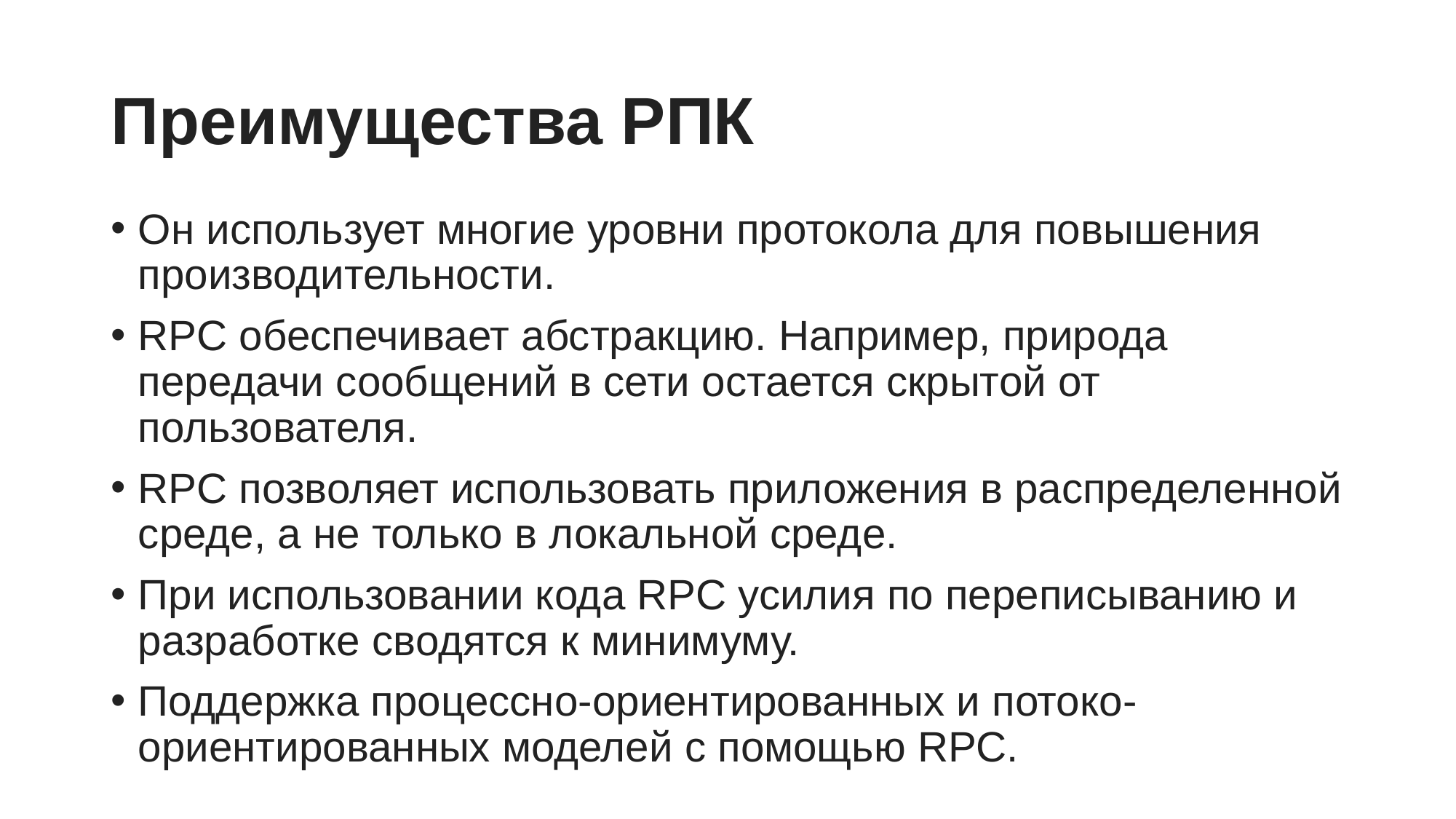

# Преимущества РПК
Он использует многие уровни протокола для повышения производительности.
RPC обеспечивает абстракцию. Например, природа передачи сообщений в сети остается скрытой от пользователя.
RPC позволяет использовать приложения в распределенной среде, а не только в локальной среде.
При использовании кода RPC усилия по переписыванию и разработке сводятся к минимуму.
Поддержка процессно-ориентированных и потоко-ориентированных моделей с помощью RPC.